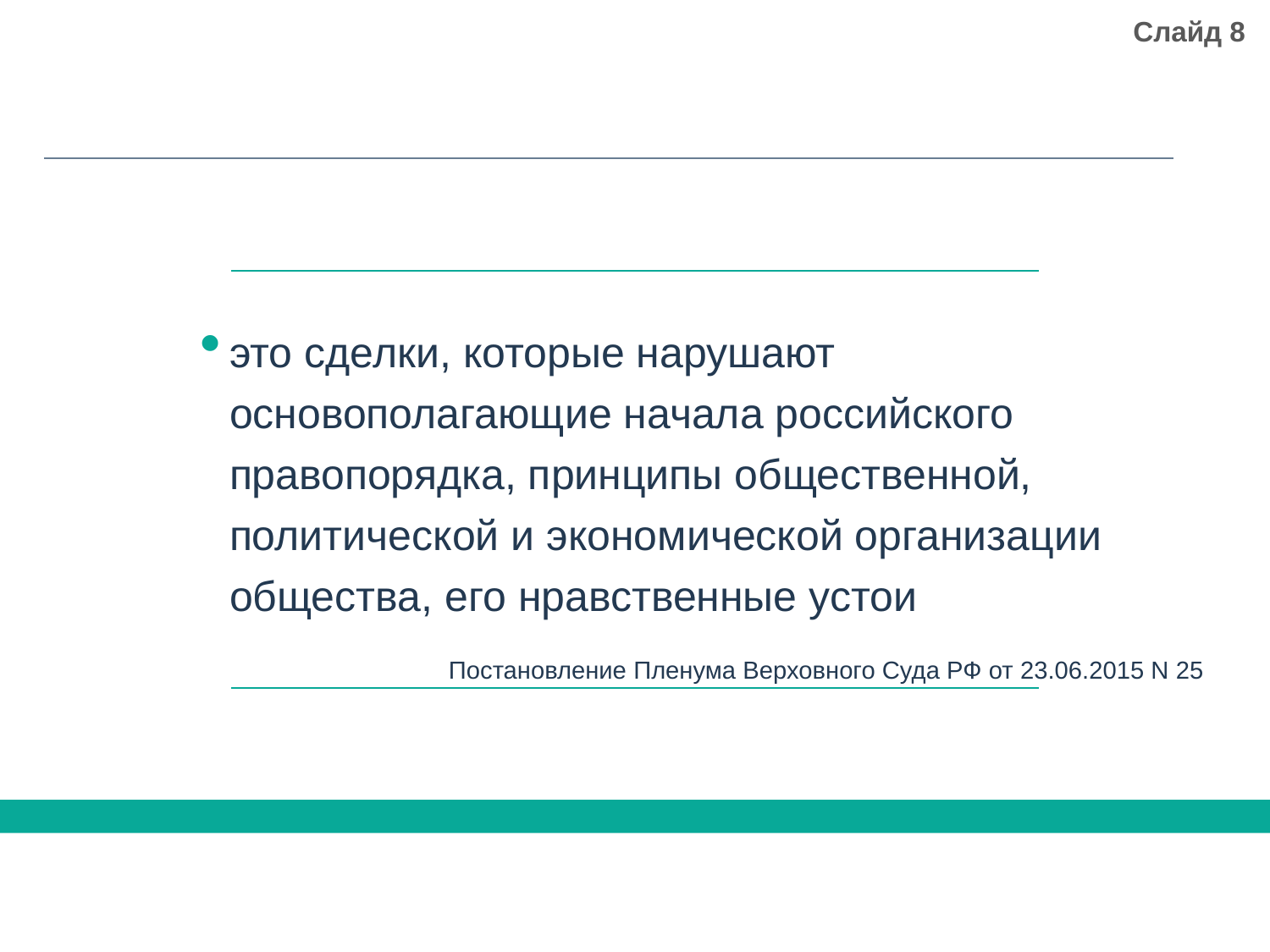

Слайд 8

это сделки, которые нарушают основополагающие начала российского правопорядка, принципы общественной, политической и экономической организации общества, его нравственные устои
Постановление Пленума Верховного Суда РФ от 23.06.2015 N 25